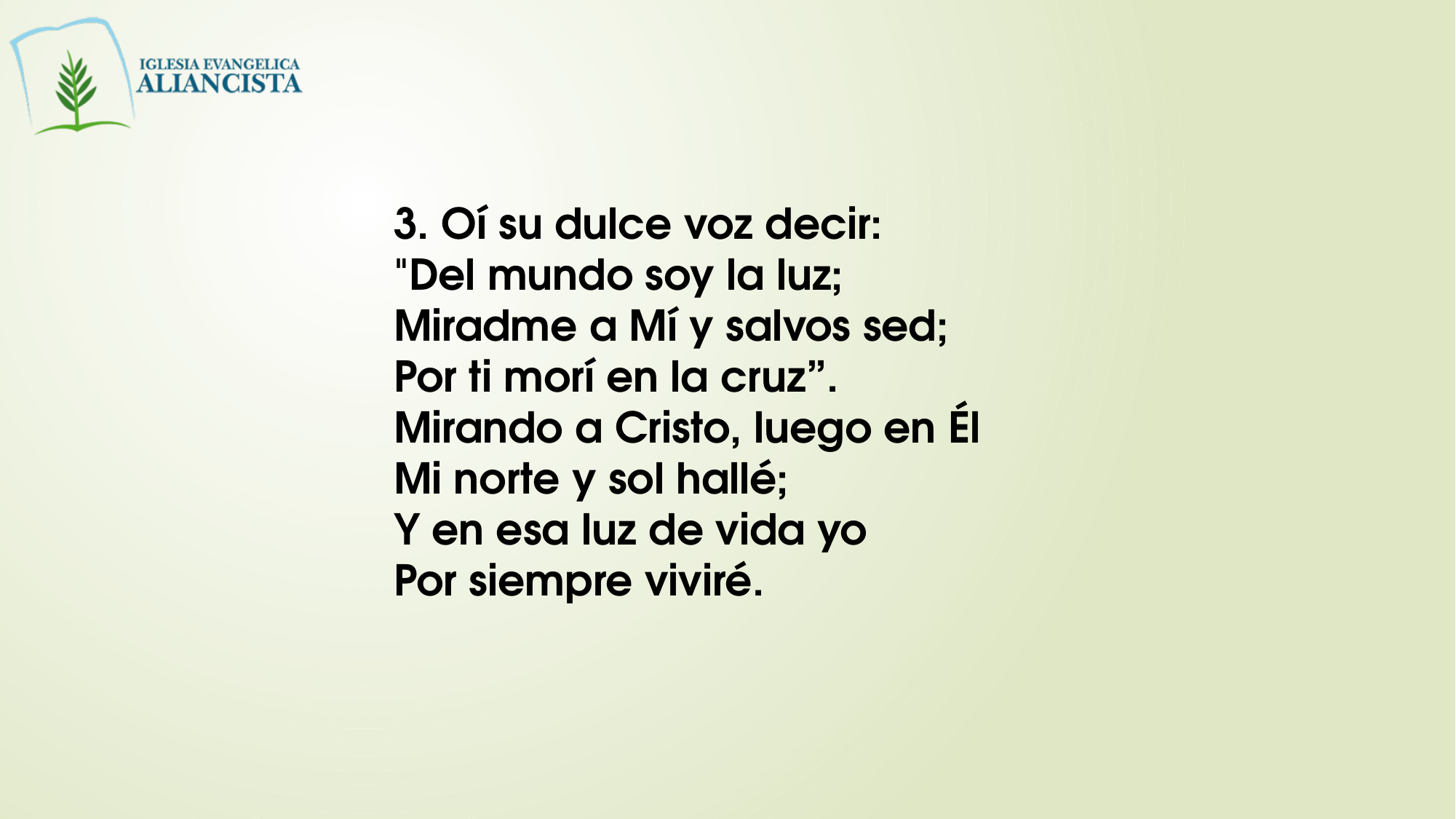

3. Oí su dulce voz decir:
"Del mundo soy la luz;
Miradme a Mí y salvos sed;
Por ti morí en la cruz”.
Mirando a Cristo, luego en Él
Mi norte y sol hallé;
Y en esa luz de vida yo
Por siempre viviré.